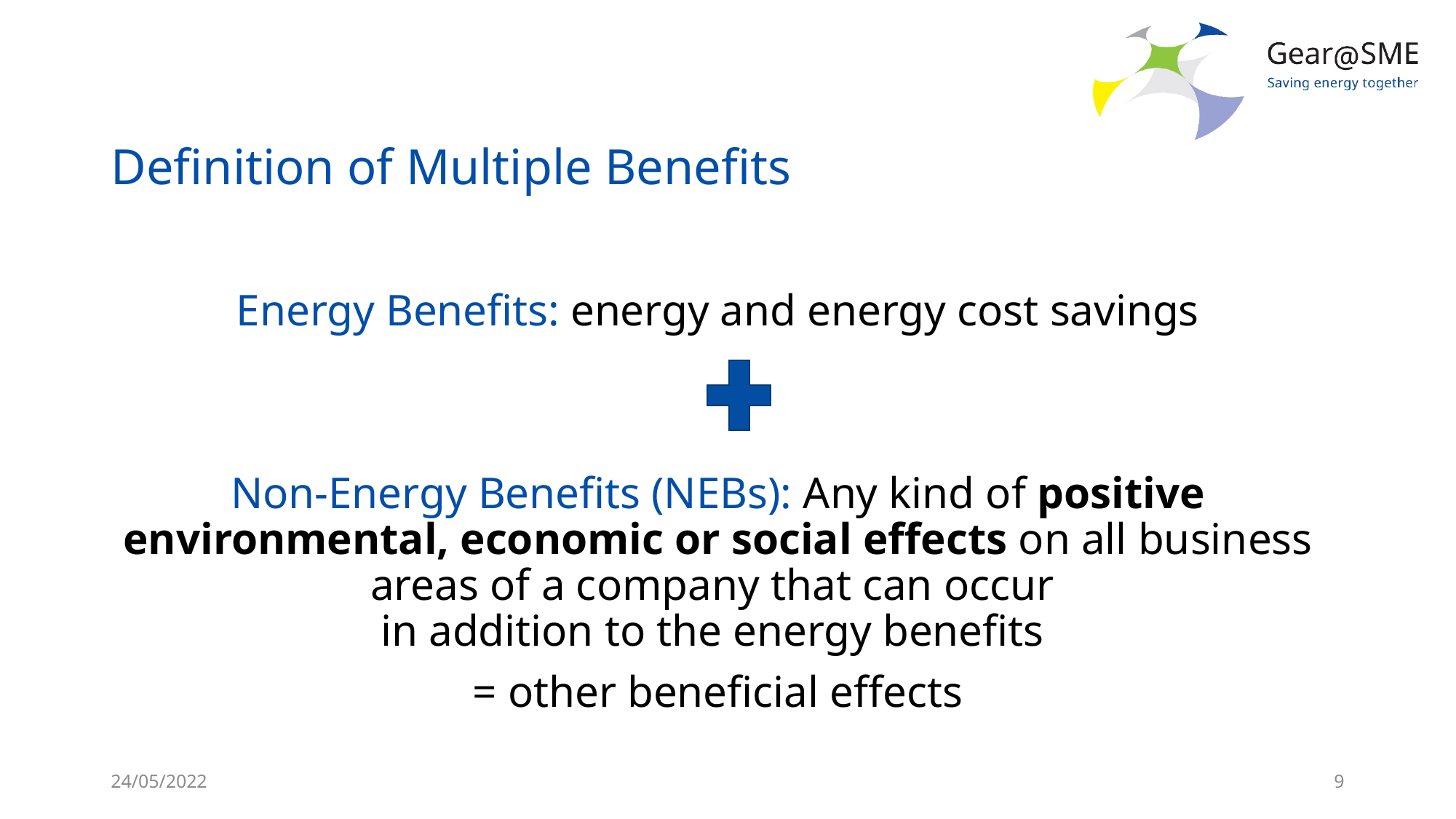

# Definition of Multiple Benefits

Energy Benefits: energy and energy cost savings

Non-Energy Benefits (NEBs): Any kind of positive environmental, economic or social effects on all business areas of a company that can occur
in addition to the energy benefits
= other beneficial effects

24/05/2022
9